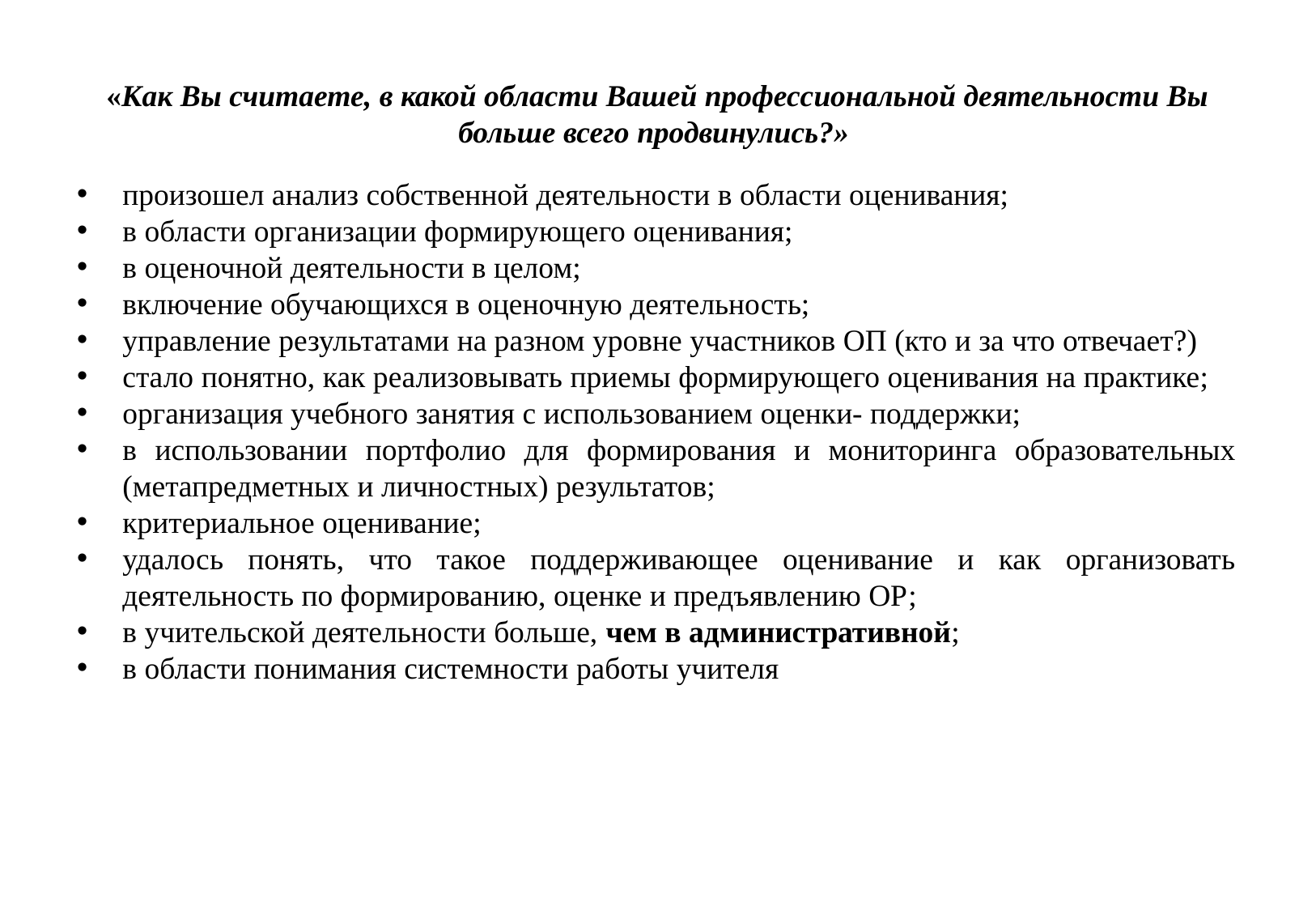

# «Как Вы считаете, в какой области Вашей профессиональной деятельности Вы больше всего продвинулись?»
произошел анализ собственной деятельности в области оценивания;
в области организации формирующего оценивания;
в оценочной деятельности в целом;
включение обучающихся в оценочную деятельность;
управление результатами на разном уровне участников ОП (кто и за что отвечает?)
стало понятно, как реализовывать приемы формирующего оценивания на практике;
организация учебного занятия с использованием оценки- поддержки;
в использовании портфолио для формирования и мониторинга образовательных (метапредметных и личностных) результатов;
критериальное оценивание;
удалось понять, что такое поддерживающее оценивание и как организовать деятельность по формированию, оценке и предъявлению ОР;
в учительской деятельности больше, чем в административной;
в области понимания системности работы учителя